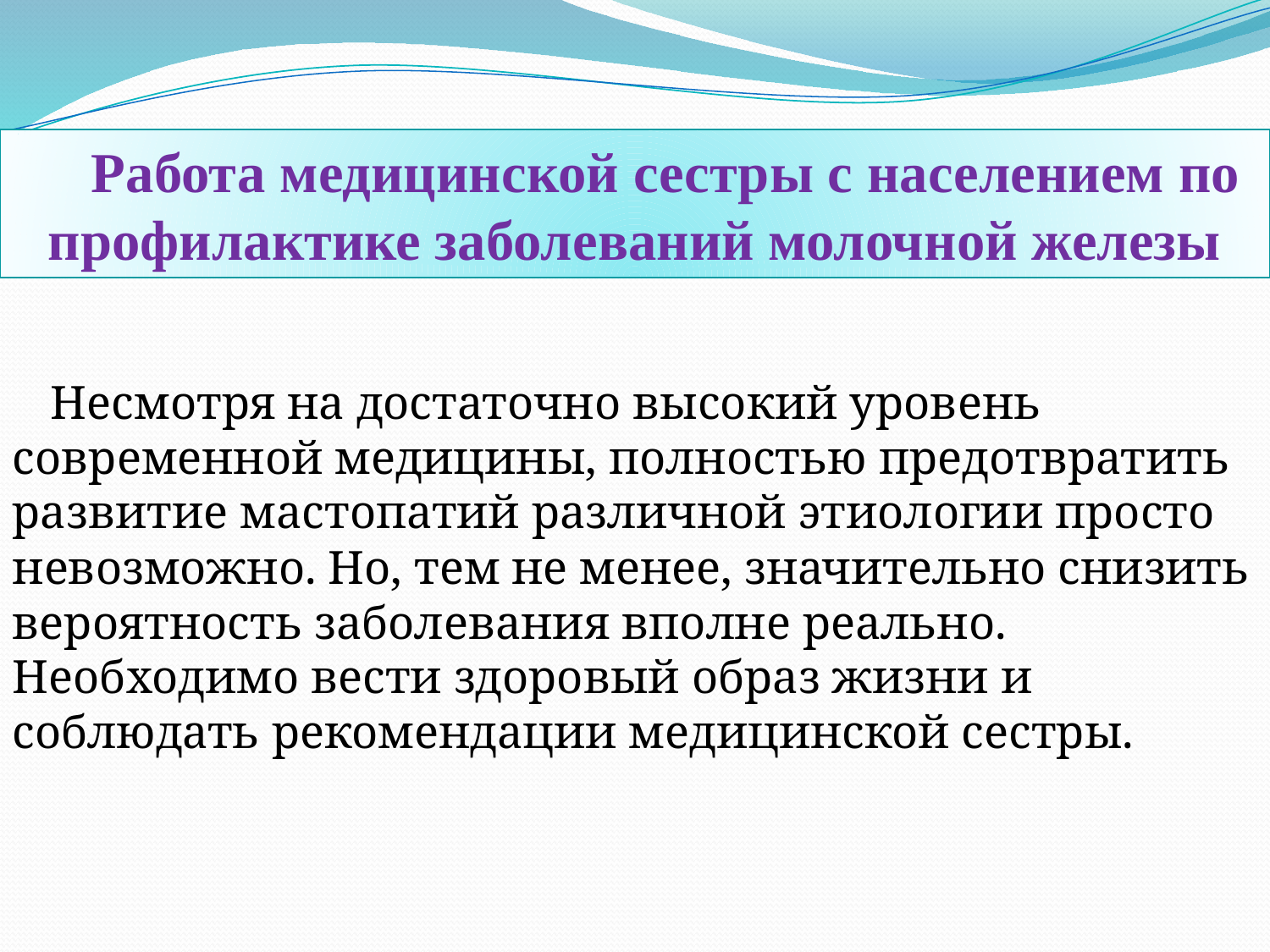

Работа медицинской сестры с населением по профилактике заболеваний молочной железы
Несмотря на достаточно высокий уровень современной медицины, полностью предотвратить развитие мастопатий различной этиологии просто невозможно. Но, тем не менее, значительно снизить вероятность заболевания вполне реально. Необходимо вести здоровый образ жизни и соблюдать рекомендации медицинской сестры.